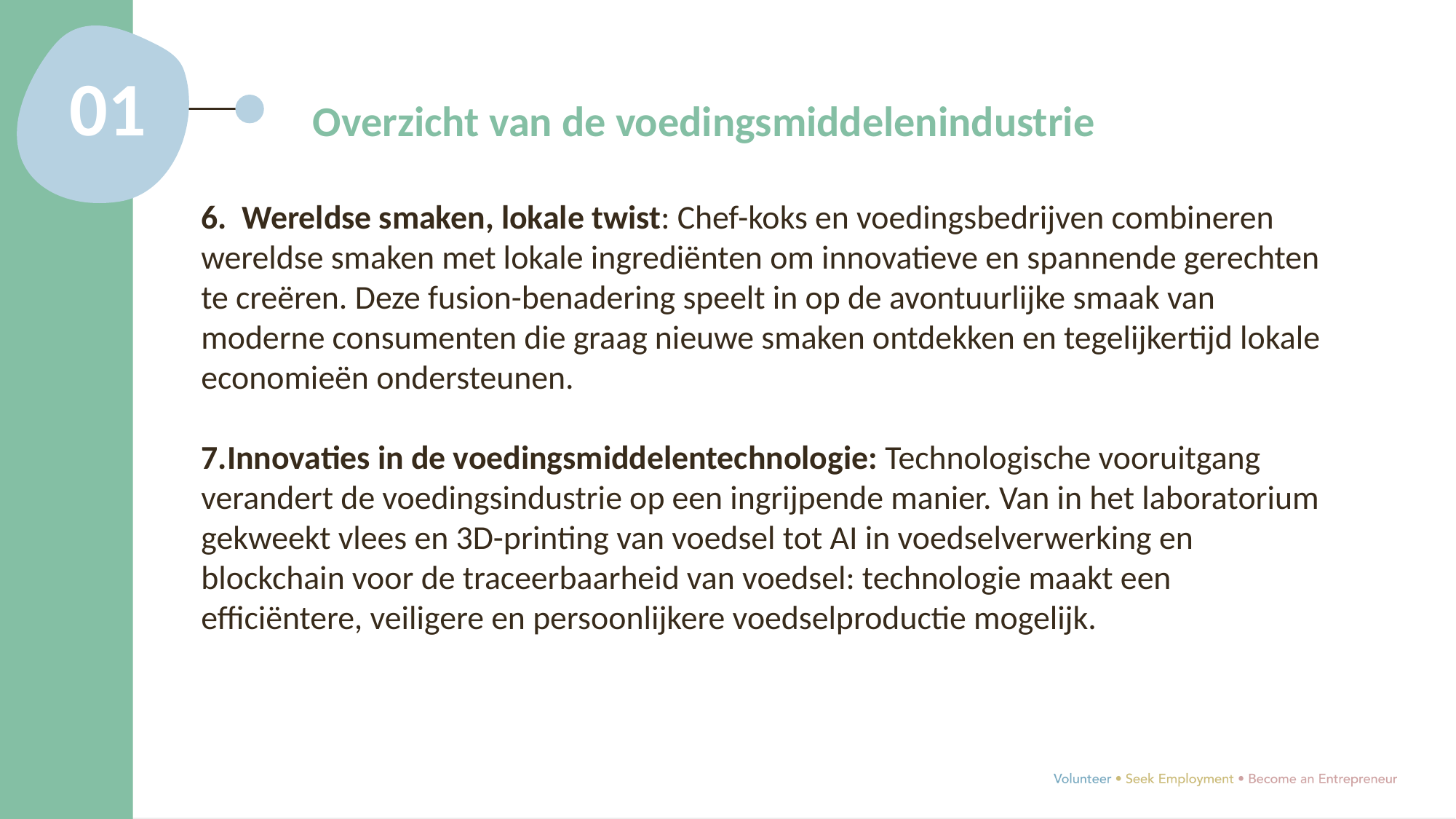

01
Overzicht van de voedingsmiddelenindustrie

6.  Wereldse smaken, lokale twist: Chef-koks en voedingsbedrijven combineren wereldse smaken met lokale ingrediënten om innovatieve en spannende gerechten te creëren. Deze fusion-benadering speelt in op de avontuurlijke smaak van moderne consumenten die graag nieuwe smaken ontdekken en tegelijkertijd lokale economieën ondersteunen.

Innovaties in de voedingsmiddelentechnologie: Technologische vooruitgang verandert de voedingsindustrie op een ingrijpende manier. Van in het laboratorium gekweekt vlees en 3D-printing van voedsel tot AI in voedselverwerking en blockchain voor de traceerbaarheid van voedsel: technologie maakt een efficiëntere, veiligere en persoonlijkere voedselproductie mogelijk.